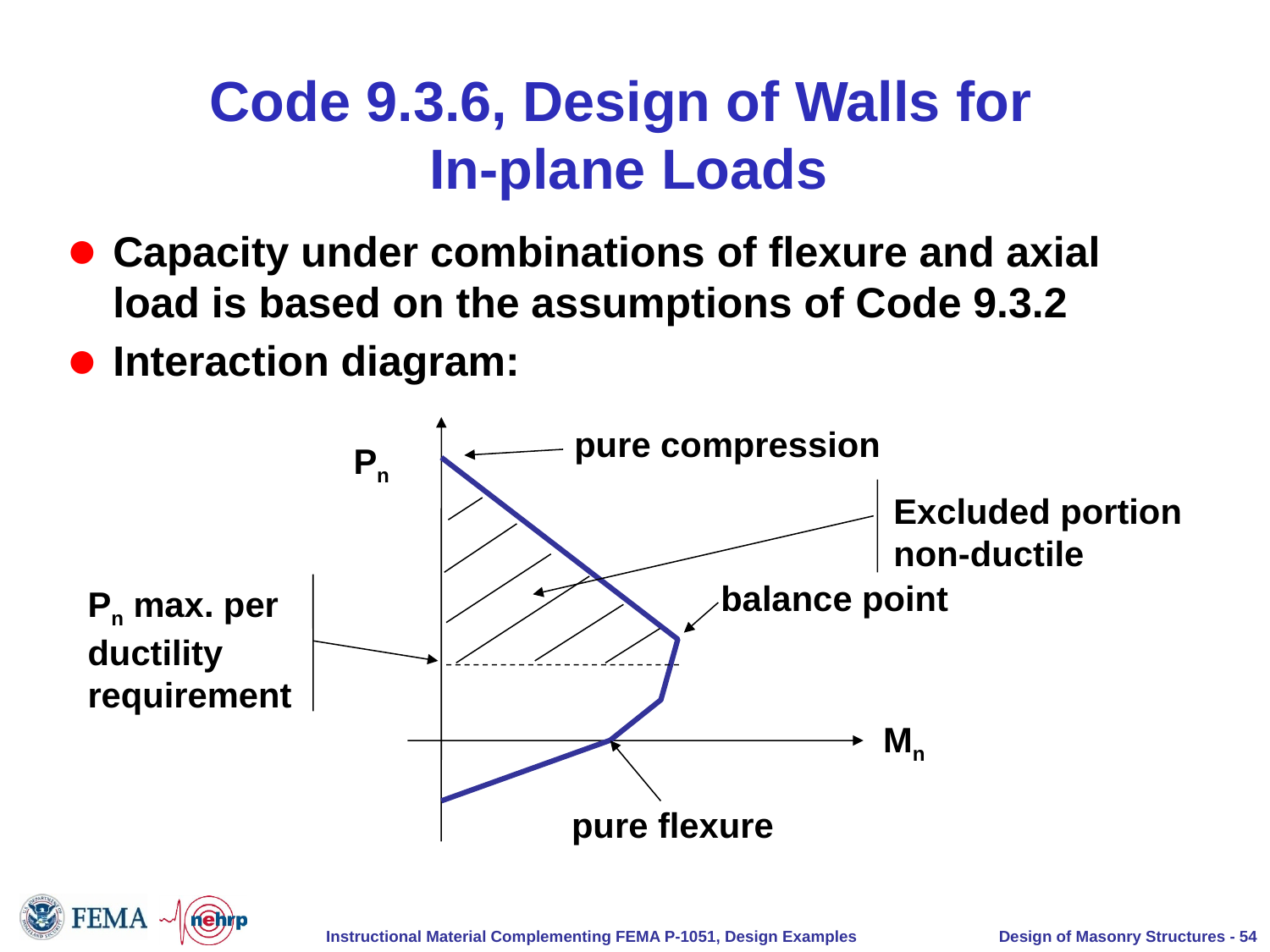

# Code 9.3.6, Design of Walls for In-plane Loads
Capacity under combinations of flexure and axial load is based on the assumptions of Code 9.3.2
Interaction diagram:
pure compression

Pn

balance point
Mn

Excluded portion
non-ductile

Pn max. per
ductility
requirement

pure flexure
Design of Masonry Structures - 54
Instructional Material Complementing FEMA P-1051, Design Examples